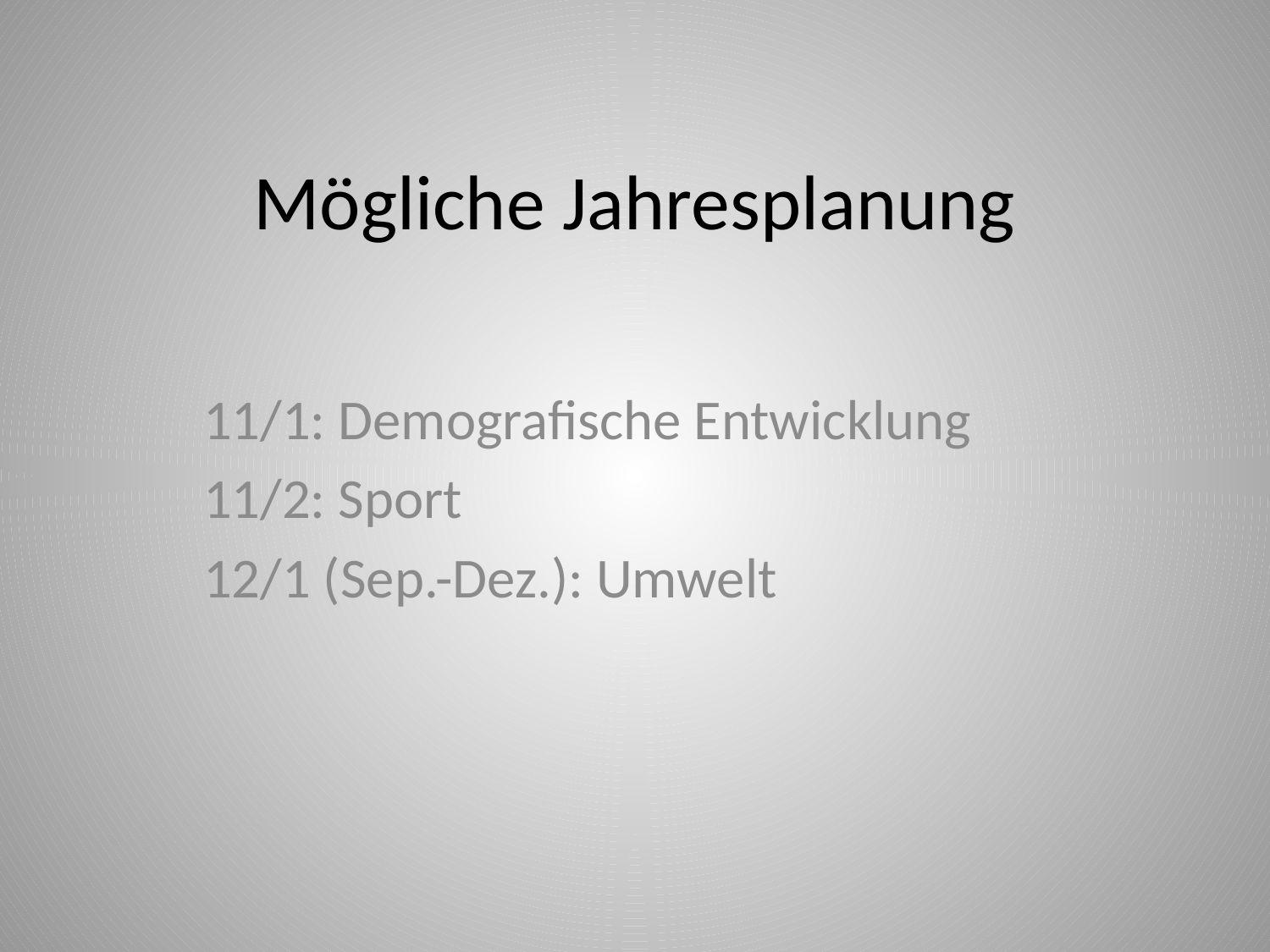

# Mögliche Jahresplanung
11/1: Demografische Entwicklung
11/2: Sport
12/1 (Sep.-Dez.): Umwelt